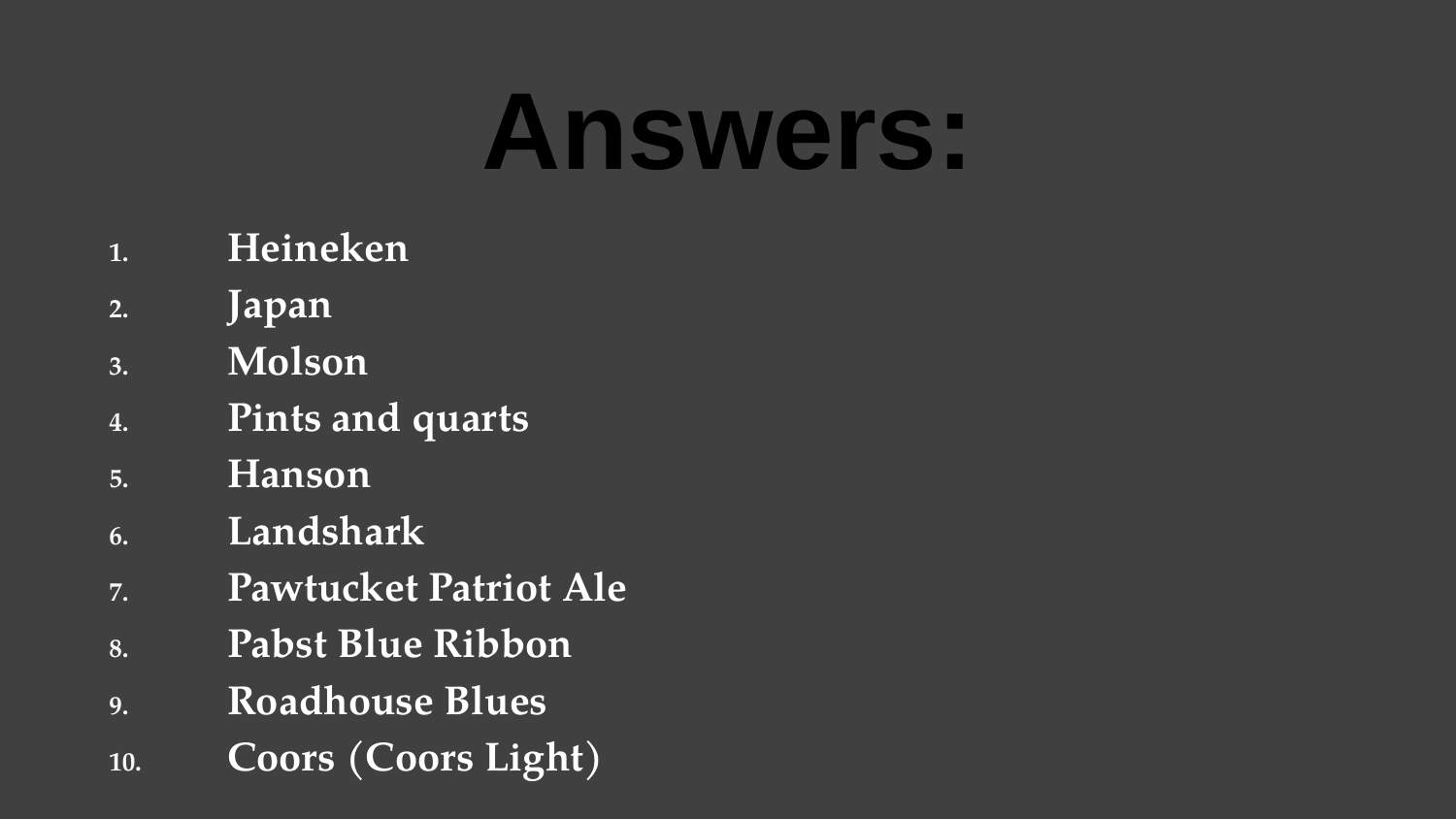

# Answers:
Heineken
Japan
Molson
Pints and quarts
Hanson
Landshark
Pawtucket Patriot Ale
Pabst Blue Ribbon
Roadhouse Blues
Coors (Coors Light)